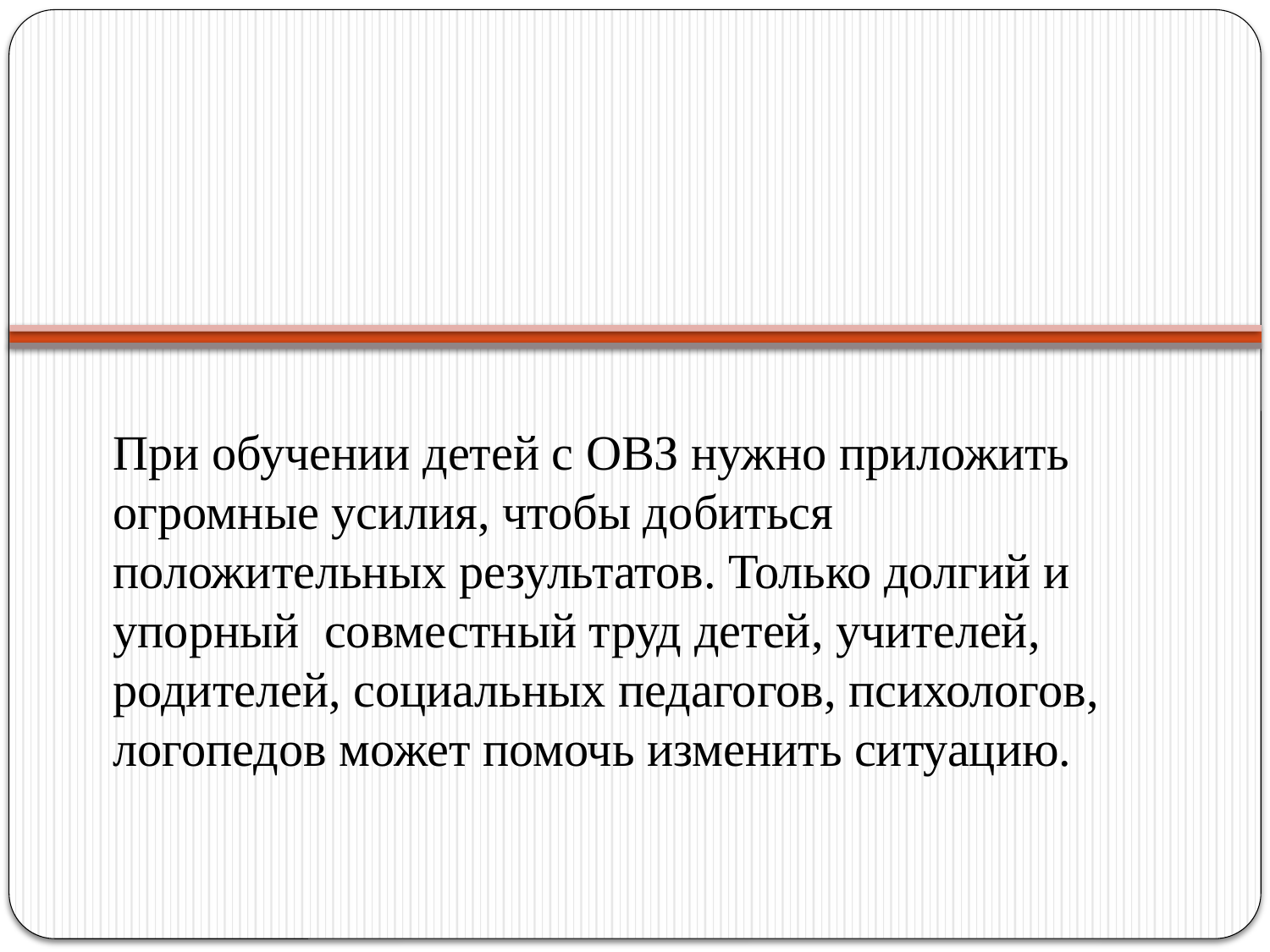

При обучении детей с ОВЗ нужно приложить огромные усилия, чтобы добиться положительных результатов. Только долгий и упорный  совместный труд детей, учителей, родителей, социальных педагогов, психологов, логопедов может помочь изменить ситуацию.